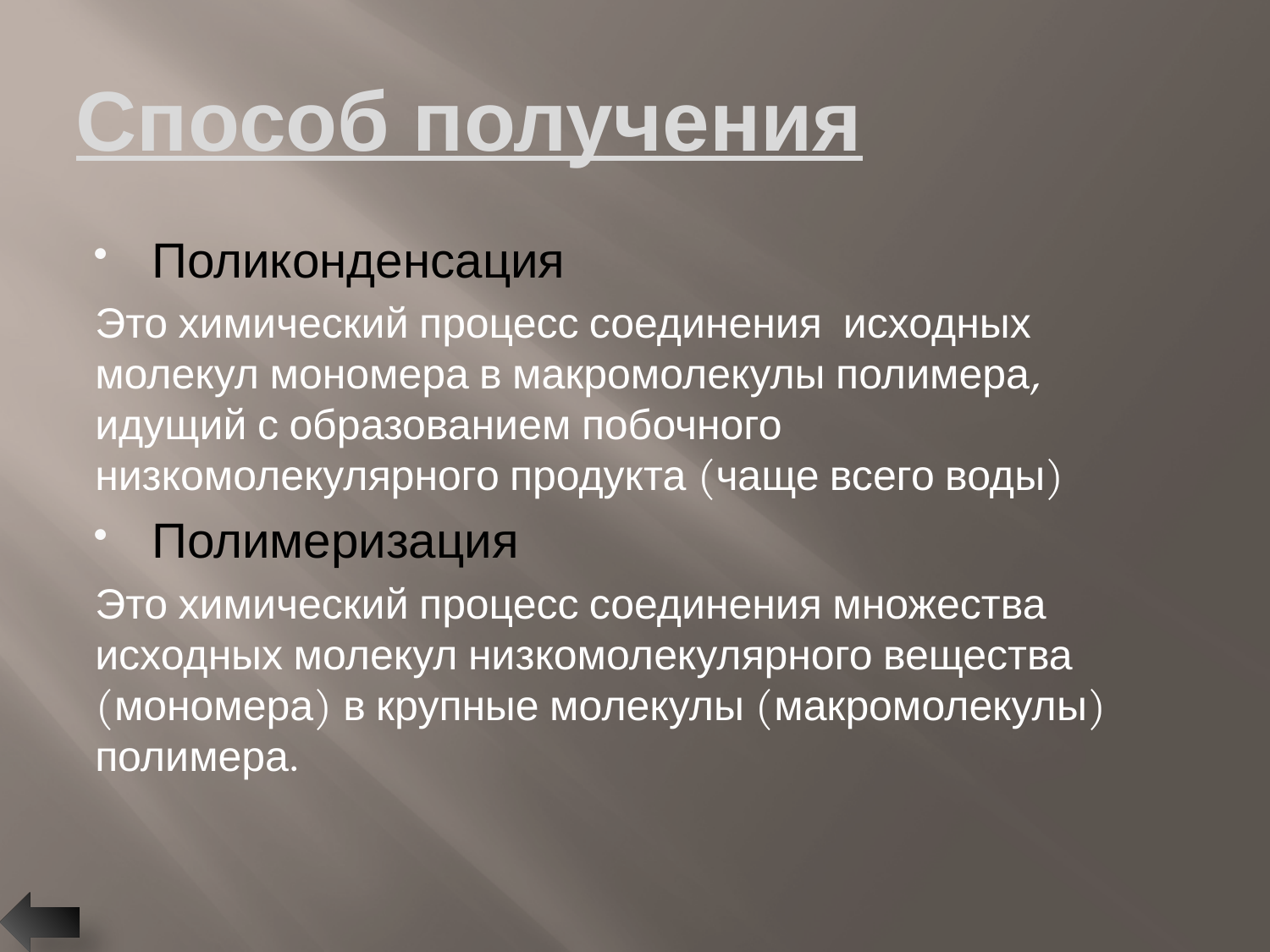

# Способ получения
Поликонденсация
Это химический процесс соединения  исходных молекул мономера в макромолекулы полимера, идущий с образованием побочного низкомолекулярного продукта (чаще всего воды)
Полимеризация
Это химический процесс соединения множества исходных молекул низкомолекулярного вещества (мономера) в крупные молекулы (макромолекулы) полимера.